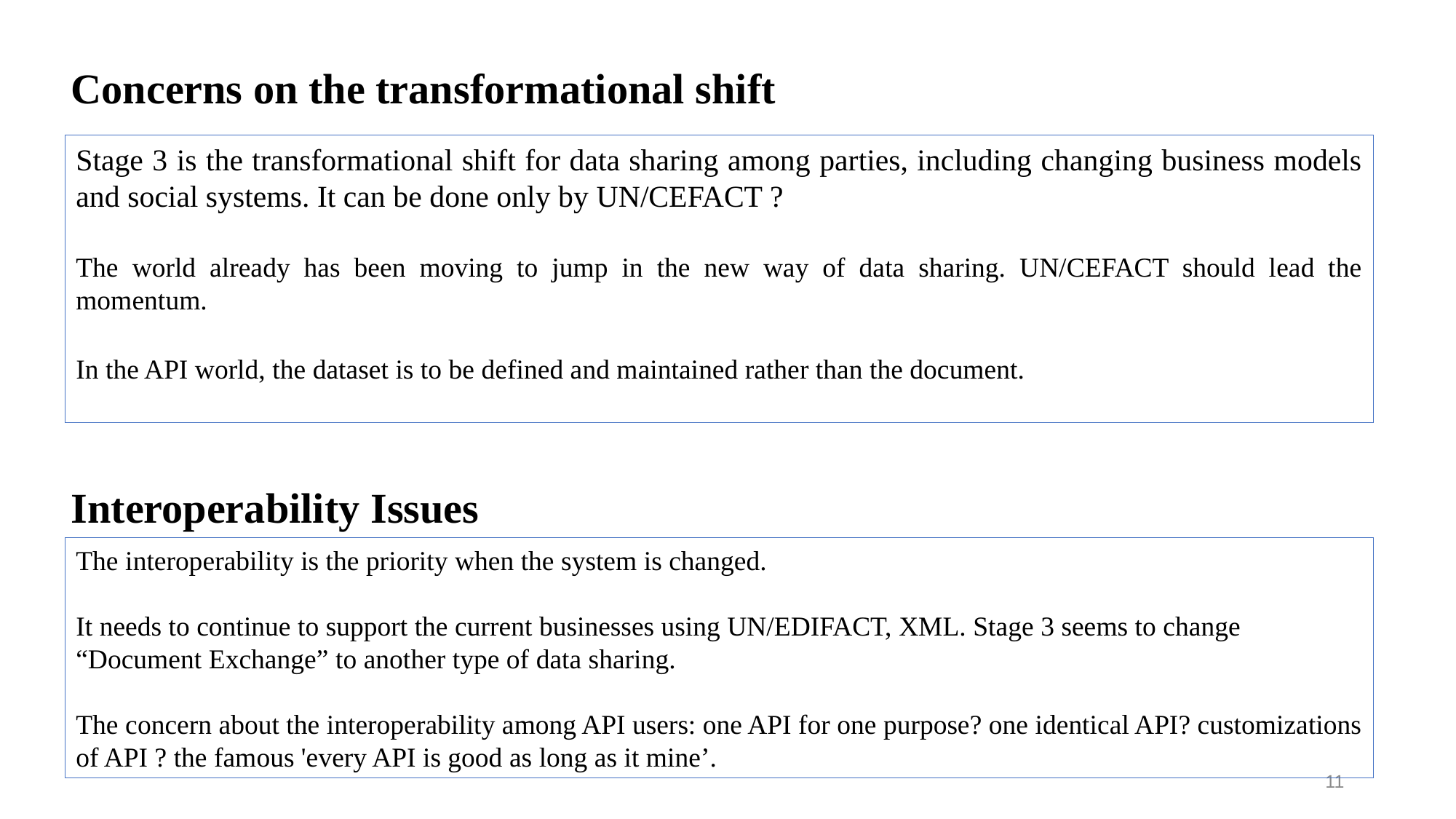

Concerns on the transformational shift
Stage 3 is the transformational shift for data sharing among parties, including changing business models and social systems. It can be done only by UN/CEFACT ?

The world already has been moving to jump in the new way of data sharing. UN/CEFACT should lead the momentum.

In the API world, the dataset is to be defined and maintained rather than the document.

Interoperability Issues
The interoperability is the priority when the system is changed.

It needs to continue to support the current businesses using UN/EDIFACT, XML. Stage 3 seems to change “Document Exchange” to another type of data sharing.

The concern about the interoperability among API users: one API for one purpose? one identical API? customizations of API ? the famous 'every API is good as long as it mine’.
11